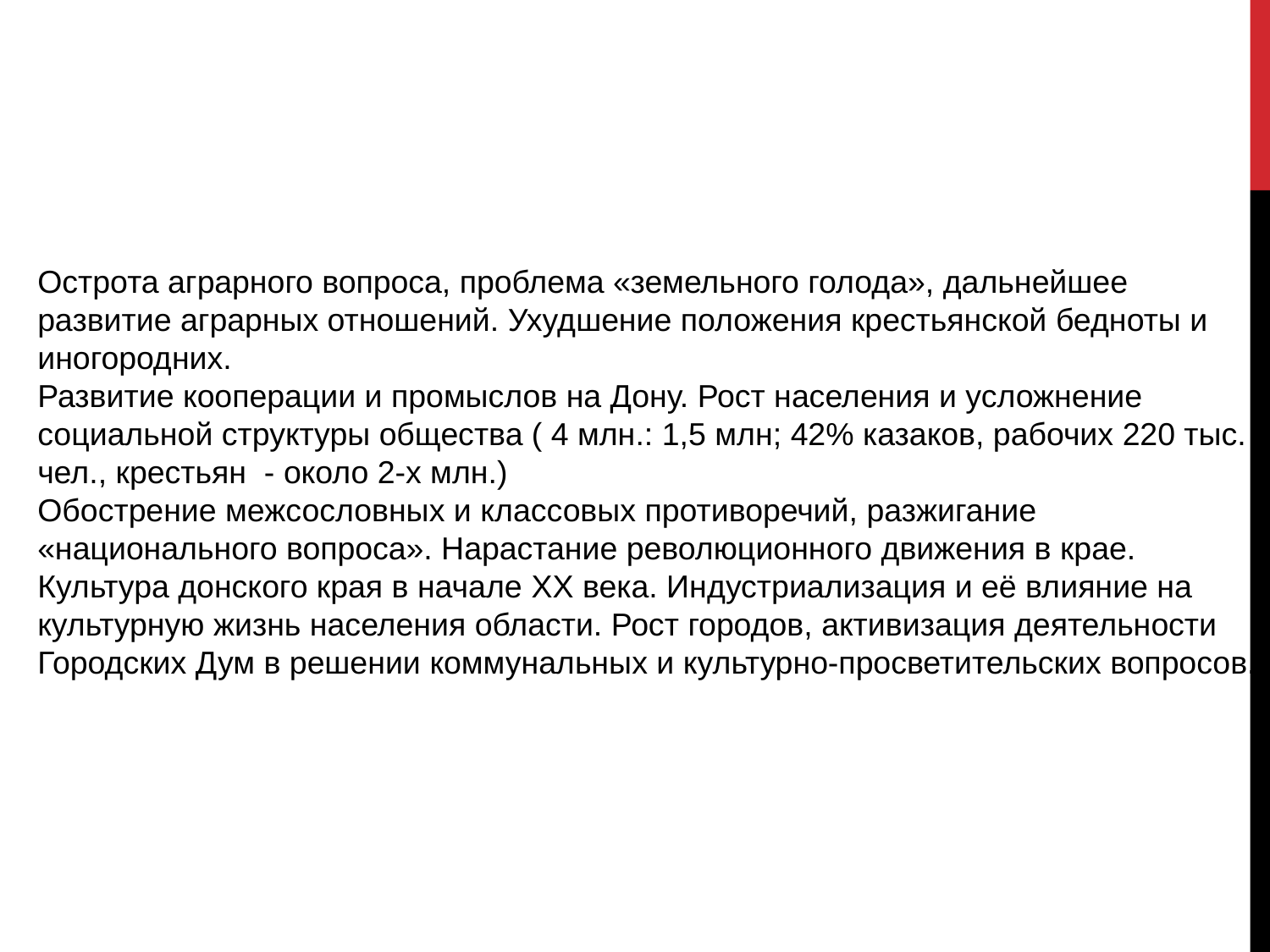

Острота аграрного вопроса, проблема «земельного голода», дальнейшее развитие аграрных отношений. Ухудшение положения крестьянской бедноты и иногородних.
Развитие кооперации и промыслов на Дону. Рост населения и усложнение социальной структуры общества ( 4 млн.: 1,5 млн; 42% казаков, рабочих 220 тыс. чел., крестьян  - около 2-х млн.)
Обострение межсословных и классовых противоречий, разжигание «национального вопроса». Нарастание революционного движения в крае.
Культура донского края в начале XX века. Индустриализация и её влияние на культурную жизнь населения области. Рост городов, активизация деятельности Городских Дум в решении коммунальных и культурно-просветительских вопросов.